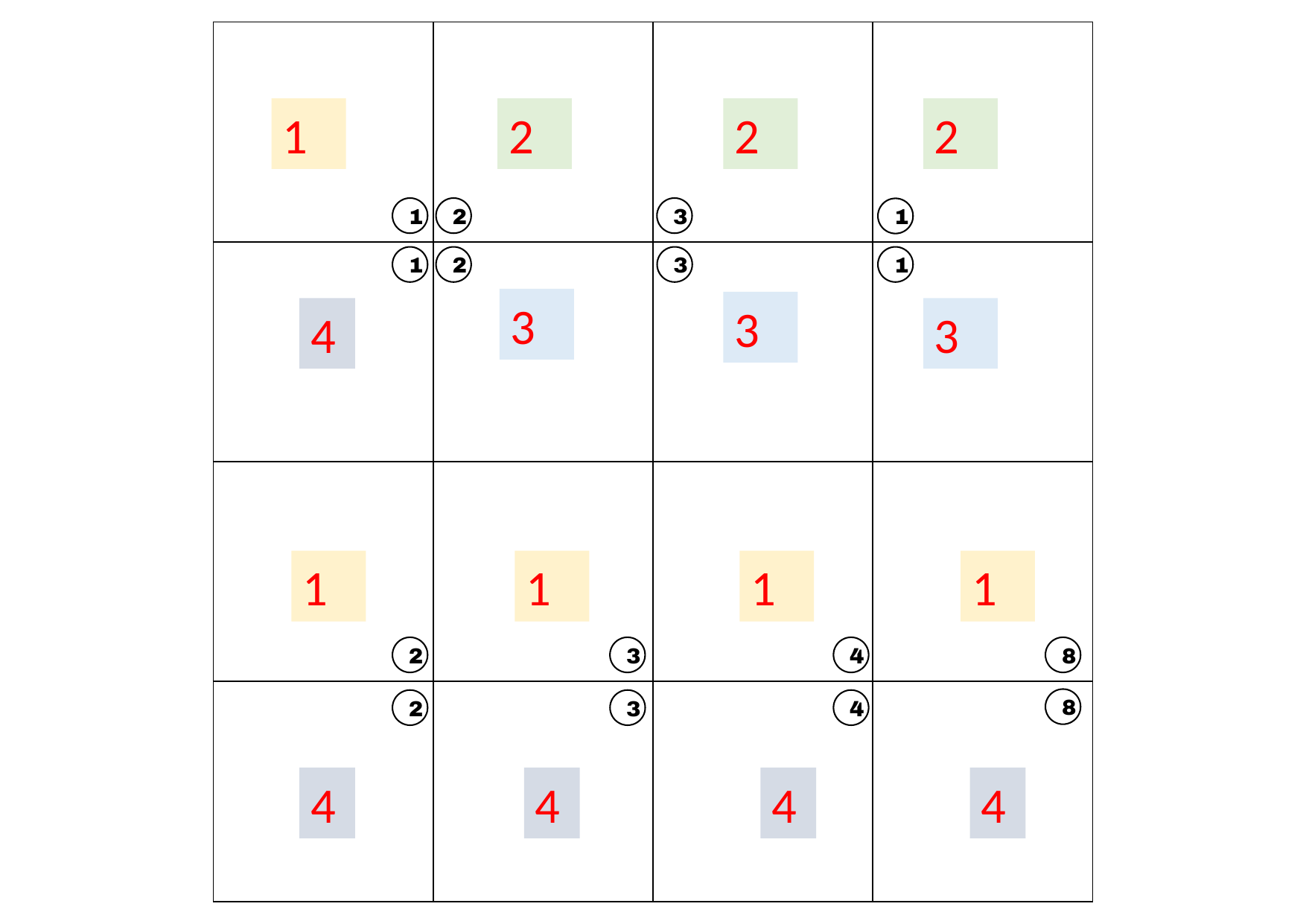

|  |  |  |  |
| --- | --- | --- | --- |
|  |  |  |  |
|  |  |  |  |
|  |  |  |  |
1
2
2
2
1
2
3
1
1
2
3
1
2
3
4
8
8
2
3
4
3
3
4
3
1
1
1
1
4
4
4
4